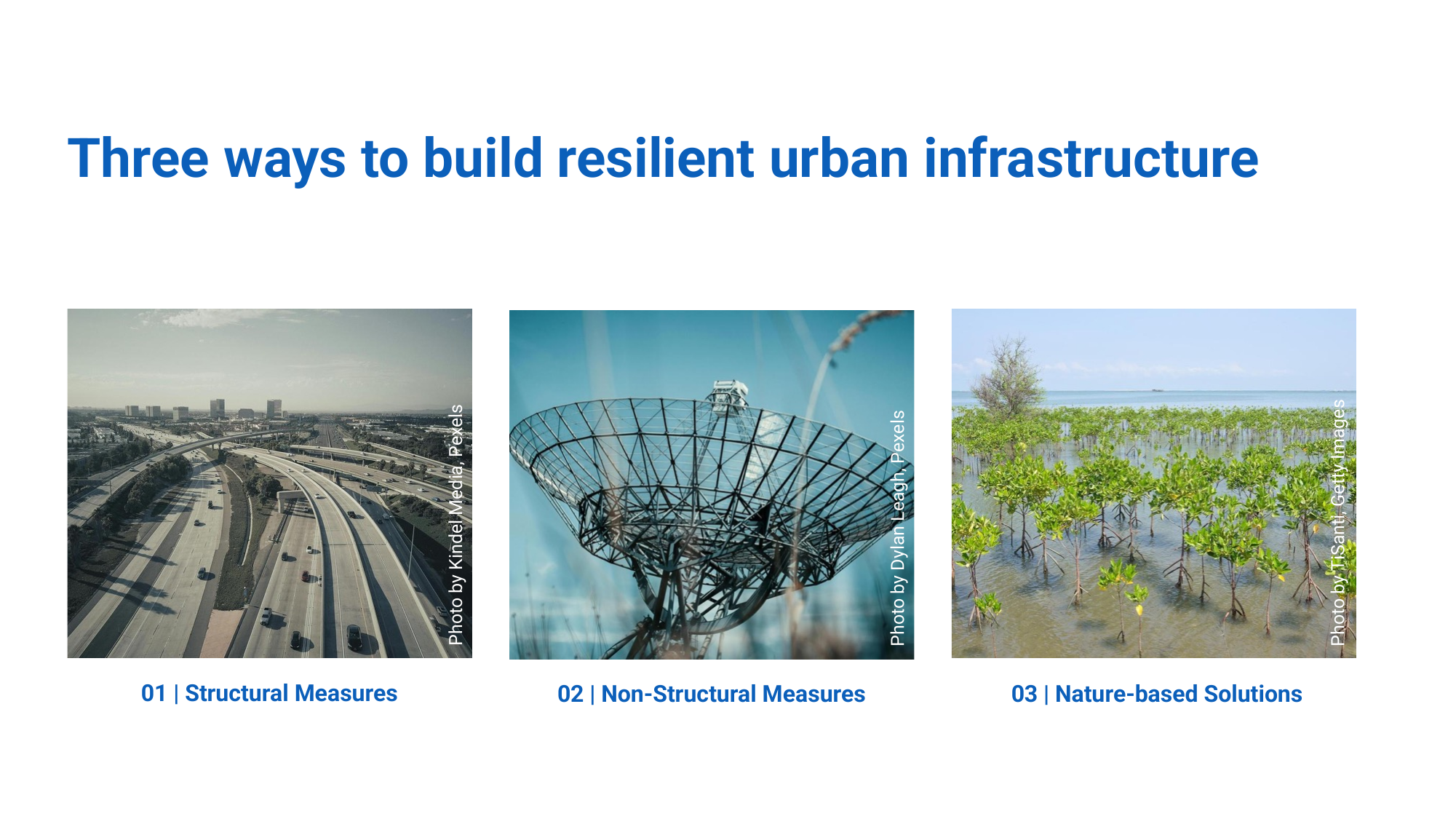

Three ways to build resilient urban infrastructure

Photo by Kindel Media, Pexels
Photo by Dylan Leagh, Pexels
Photo by TiSanti, Getty Images
01 | Structural Measures
02 | Non-Structural Measures
03 | Nature-based Solutions
56